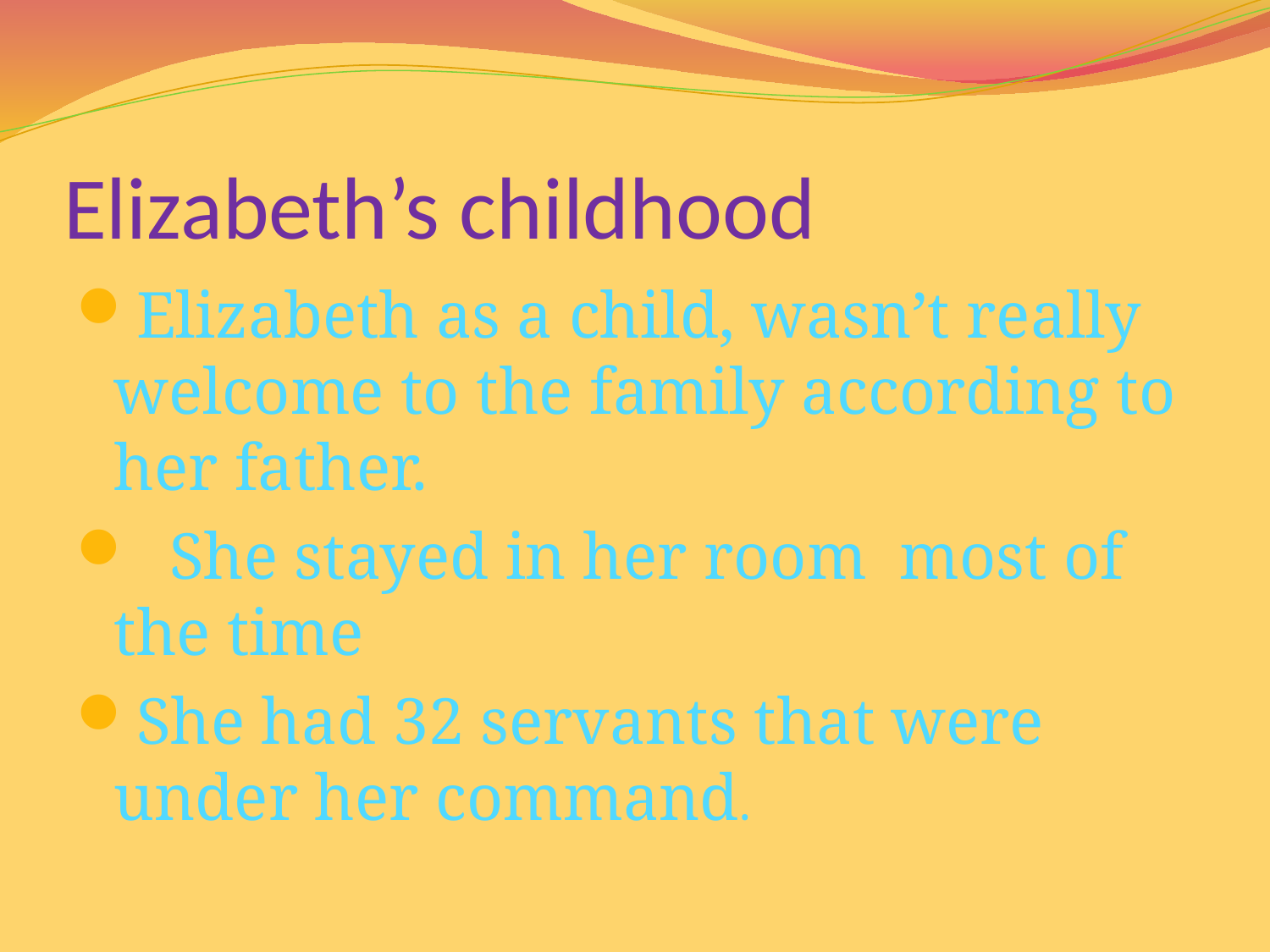

# Elizabeth’s childhood
Elizabeth as a child, wasn’t really welcome to the family according to her father.
  She stayed in her room  most of the time
She had 32 servants that were under her command.